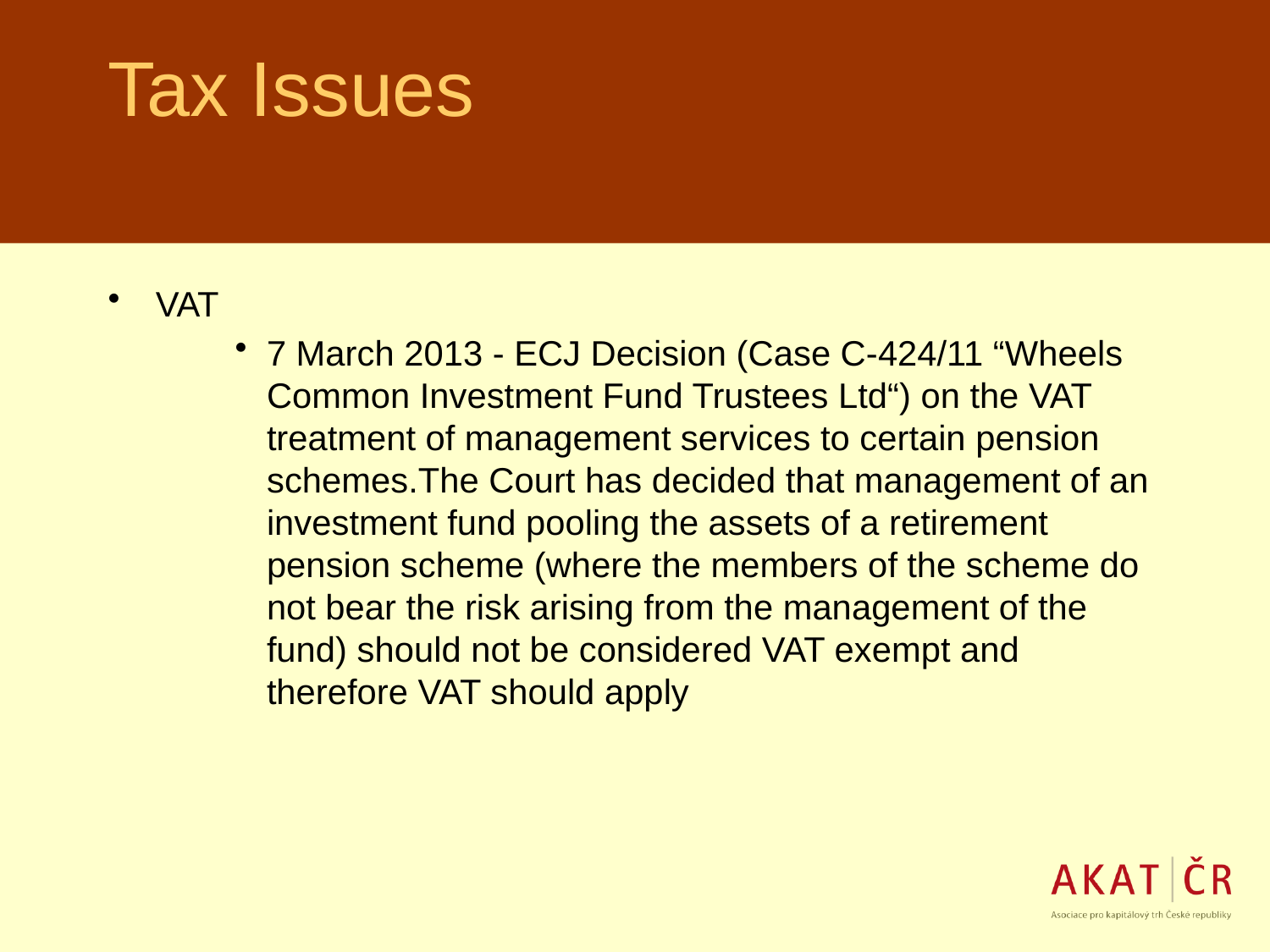

# Tax Issues
VAT
7 March 2013 - ECJ Decision (Case C-424/11 “Wheels Common Investment Fund Trustees Ltd“) on the VAT treatment of management services to certain pension schemes.The Court has decided that management of an investment fund pooling the assets of a retirement pension scheme (where the members of the scheme do not bear the risk arising from the management of the fund) should not be considered VAT exempt and therefore VAT should apply